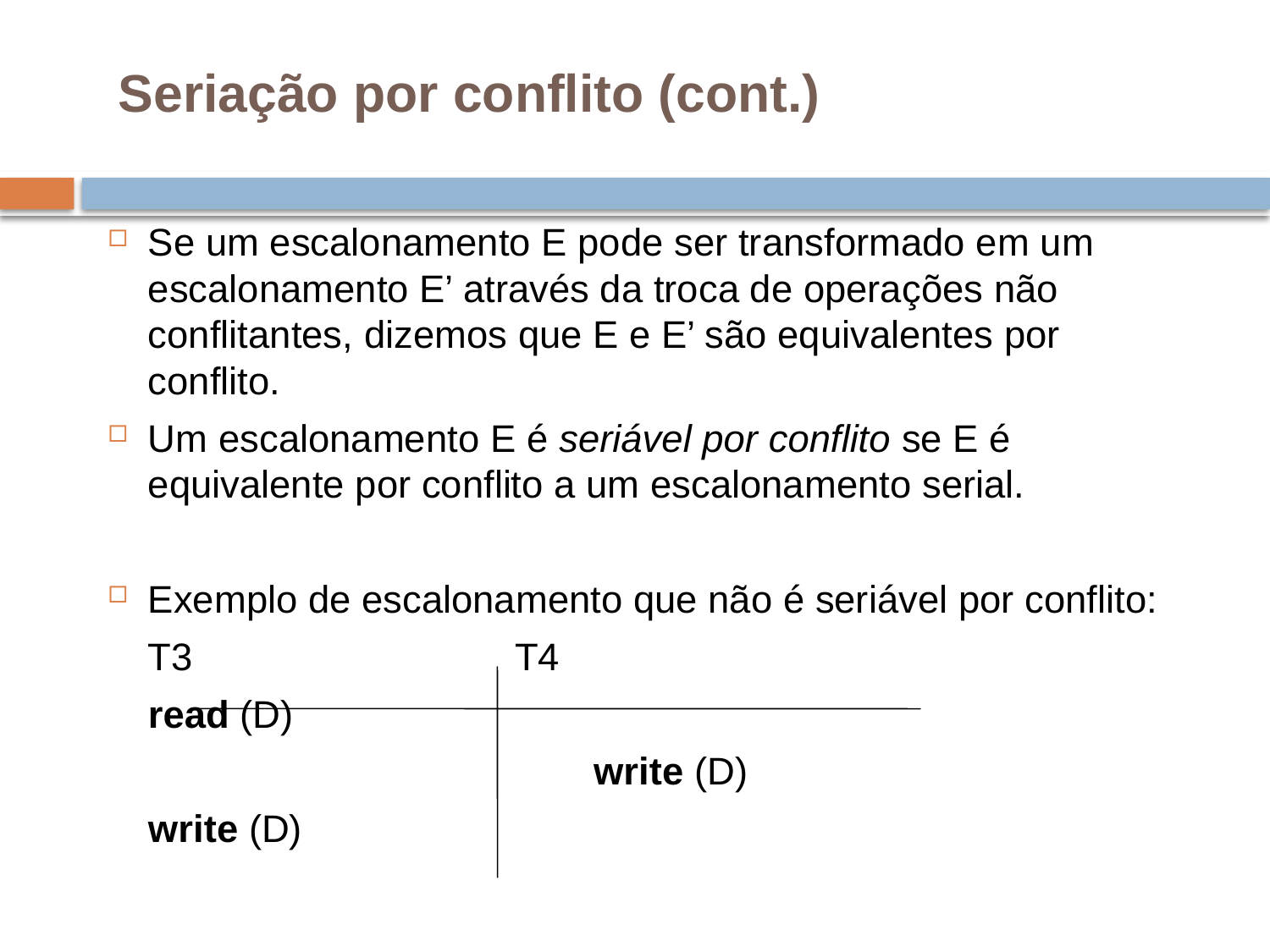

# Seriação por conflito (cont.)
Se um escalonamento E pode ser transformado em um escalonamento E’ através da troca de operações não conflitantes, dizemos que E e E’ são equivalentes por conflito.
Um escalonamento E é seriável por conflito se E é equivalente por conflito a um escalonamento serial.

Exemplo de escalonamento que não é seriável por conflito:
		T3                              T4
		read (D)
                                             write (D)
		write (D)